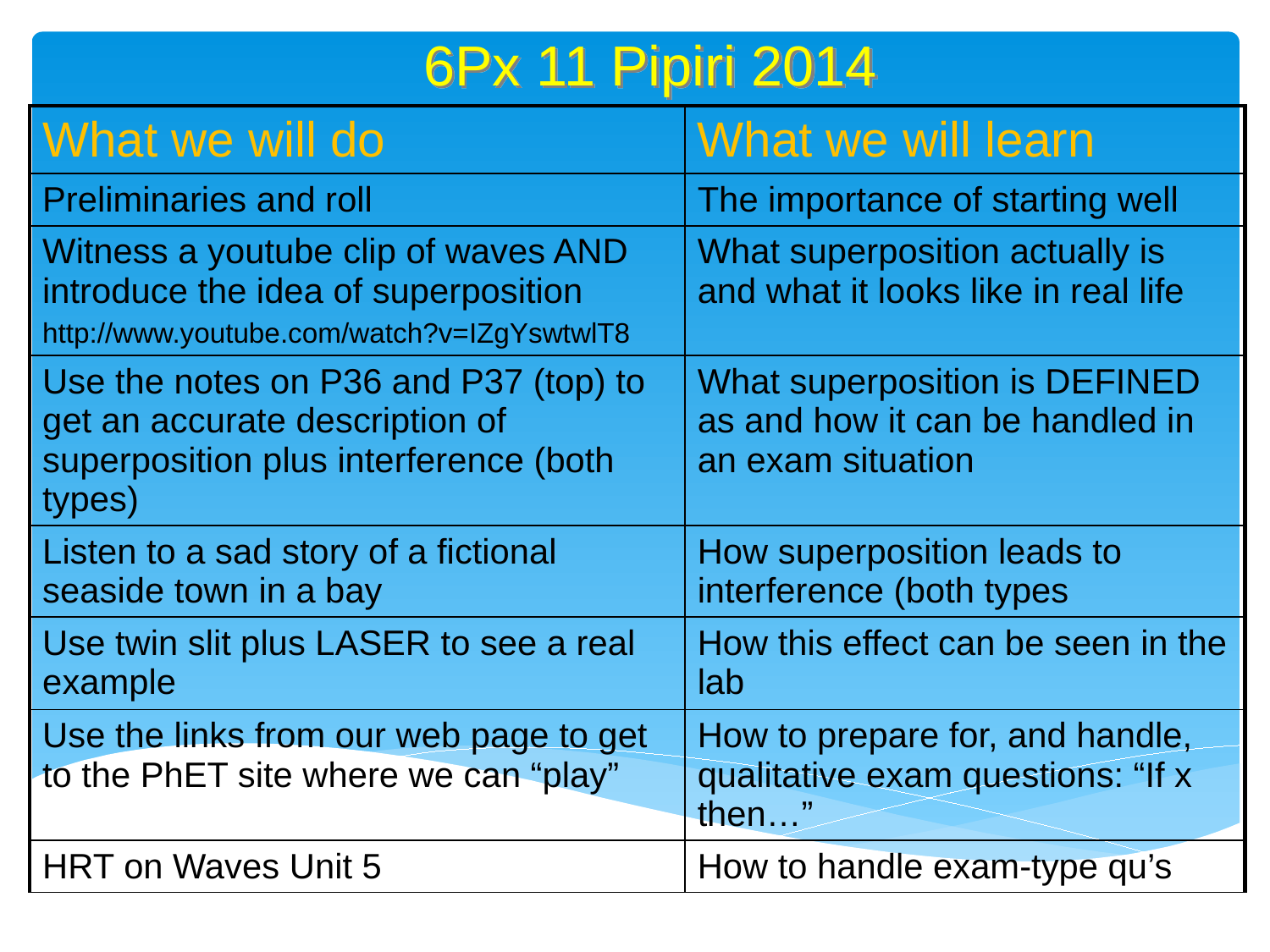

6Px 11 Pipiri 2014
| What we will do | What we will learn |
| --- | --- |
| Preliminaries and roll | The importance of starting well |
| Witness a youtube clip of waves AND introduce the idea of superposition http://www.youtube.com/watch?v=IZgYswtwlT8 | What superposition actually is and what it looks like in real life |
| Use the notes on P36 and P37 (top) to get an accurate description of superposition plus interference (both types) | What superposition is DEFINED as and how it can be handled in an exam situation |
| Listen to a sad story of a fictional seaside town in a bay | How superposition leads to interference (both types |
| Use twin slit plus LASER to see a real example | How this effect can be seen in the lab |
| Use the links from our web page to get to the PhET site where we can “play” | How to prepare for, and handle, qualitative exam questions: “If x then…” |
| HRT on Waves Unit 5 | How to handle exam-type qu’s |